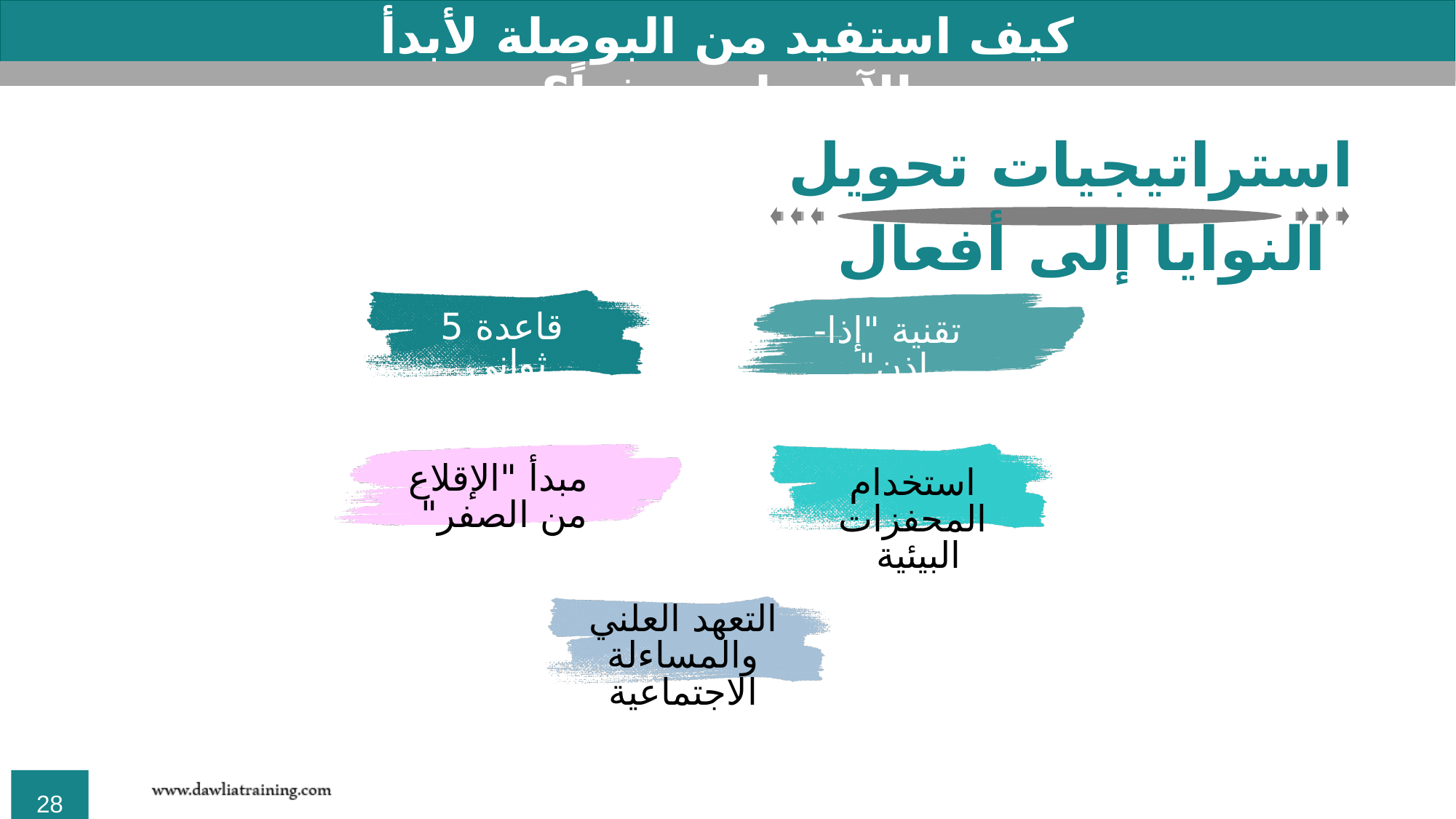

كيف استفيد من البوصلة لأبدأ الآن وليس غداً؟
 استراتيجيات تحويل النوايا إلى أفعال

 قاعدة 5 ثواني

تقنية "إذا-إذن"

استخدام المحفزات البيئية

مبدأ "الإقلاع من الصفر"

التعهد العلني والمساءلة الاجتماعية